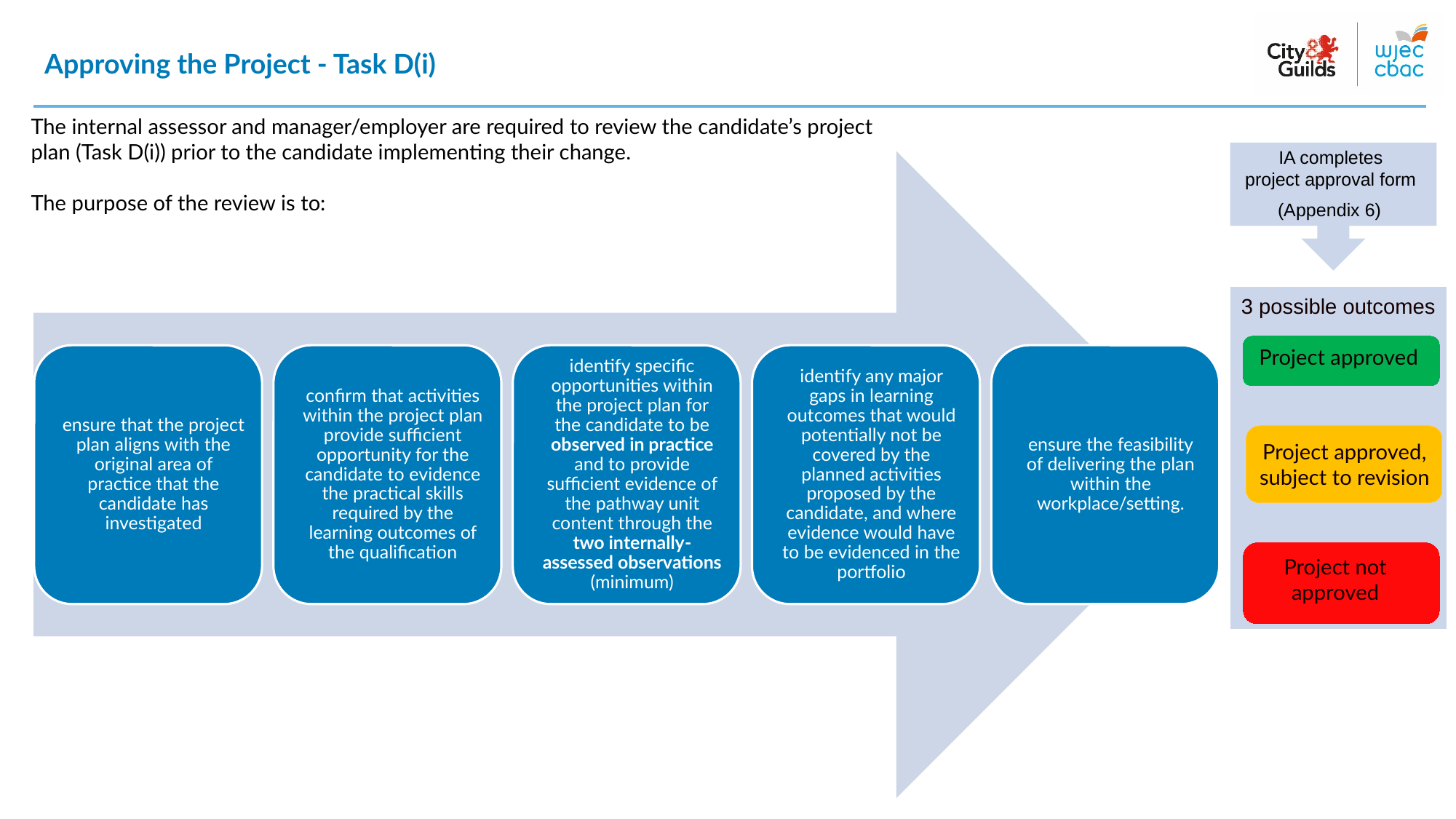

Approving the Project - Task D(i)
The internal assessor and manager/employer are required to review the candidate’s project plan (Task D(i)) prior to the candidate implementing their change.

The purpose of the review is to:
IA completes
project approval form
(Appendix 6)
ensure that the project plan aligns with the original area of practice that the candidate has investigated
confirm that activities within the project plan provide sufficient opportunity for the candidate to evidence the practical skills required by the learning outcomes of the qualification
identify specific opportunities within the project plan for the candidate to be observed in practice and to provide sufficient evidence of the pathway unit content through the two internally-assessed observations (minimum)
identify any major gaps in learning outcomes that would potentially not be covered by the planned activities proposed by the candidate, and where evidence would have to be evidenced in the portfolio
ensure the feasibility of delivering the plan within the workplace/setting.
3 possible outcomes

Project approved

Project approved,
subject to revision

Project not
approved